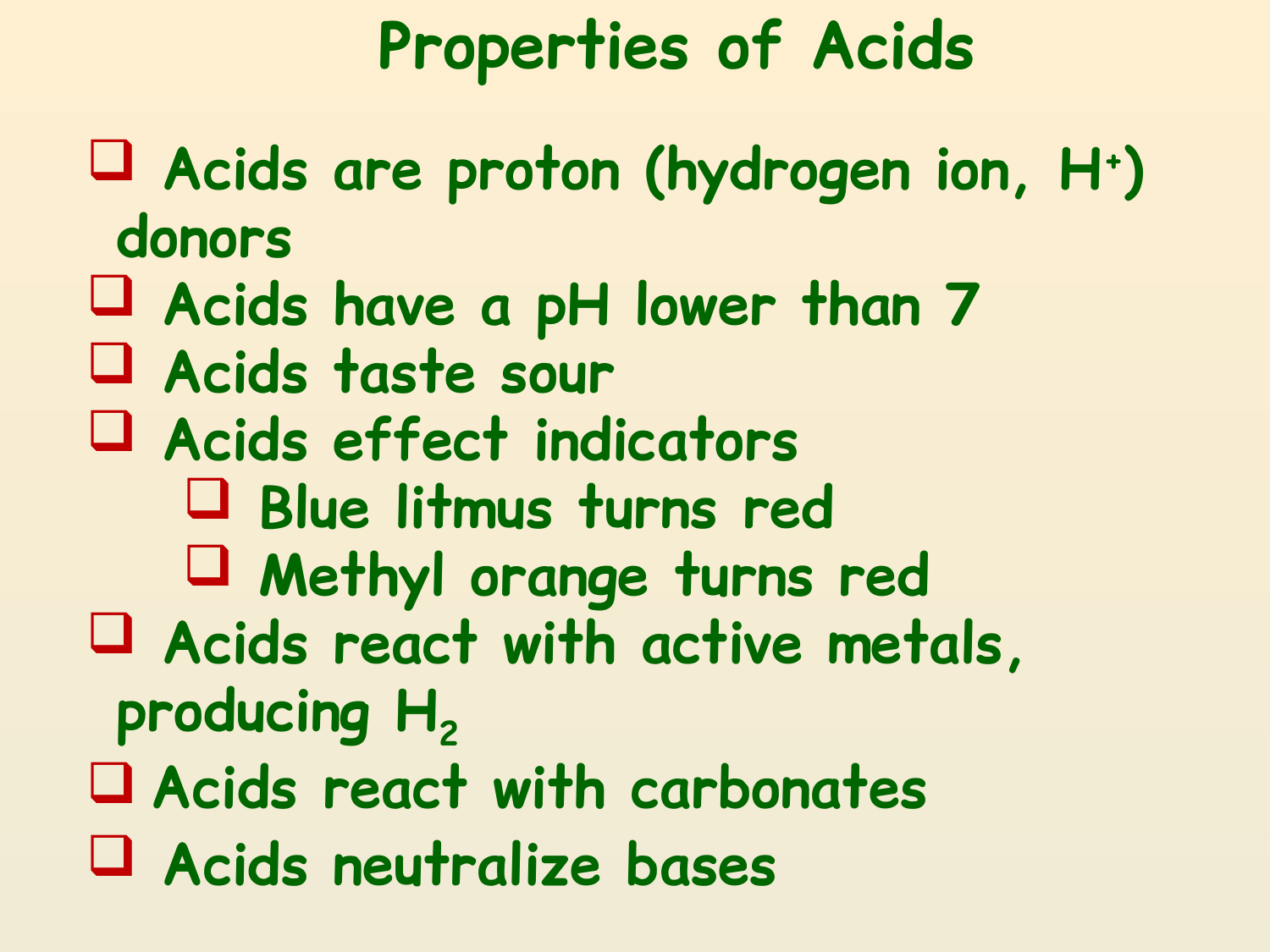

# Properties of Acids
 Acids are proton (hydrogen ion, H+) donors
 Acids have a pH lower than 7
 Acids taste sour
 Acids effect indicators
 Blue litmus turns red
 Methyl orange turns red
 Acids react with active metals, producing H2
 Acids react with carbonates
 Acids neutralize bases